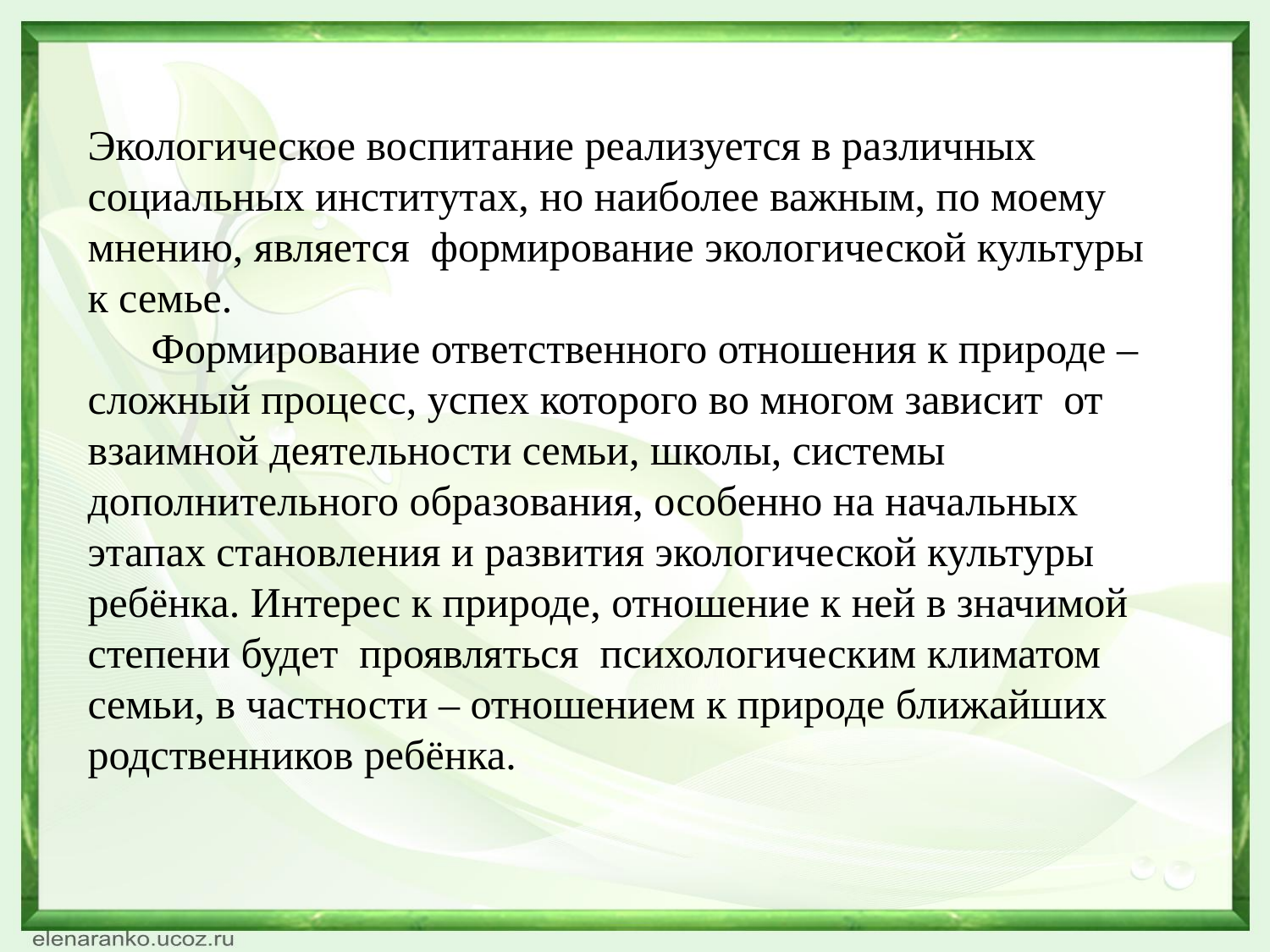

Экологическое воспитание реализуется в различных социальных институтах, но наиболее важным, по моему мнению, является  формирование экологической культуры к семье.
      Формирование ответственного отношения к природе – сложный процесс, успех которого во многом зависит  от взаимной деятельности семьи, школы, системы дополнительного образования, особенно на начальных этапах становления и развития экологической культуры ребёнка. Интерес к природе, отношение к ней в значимой степени будет  проявляться  психологическим климатом семьи, в частности – отношением к природе ближайших родственников ребёнка.